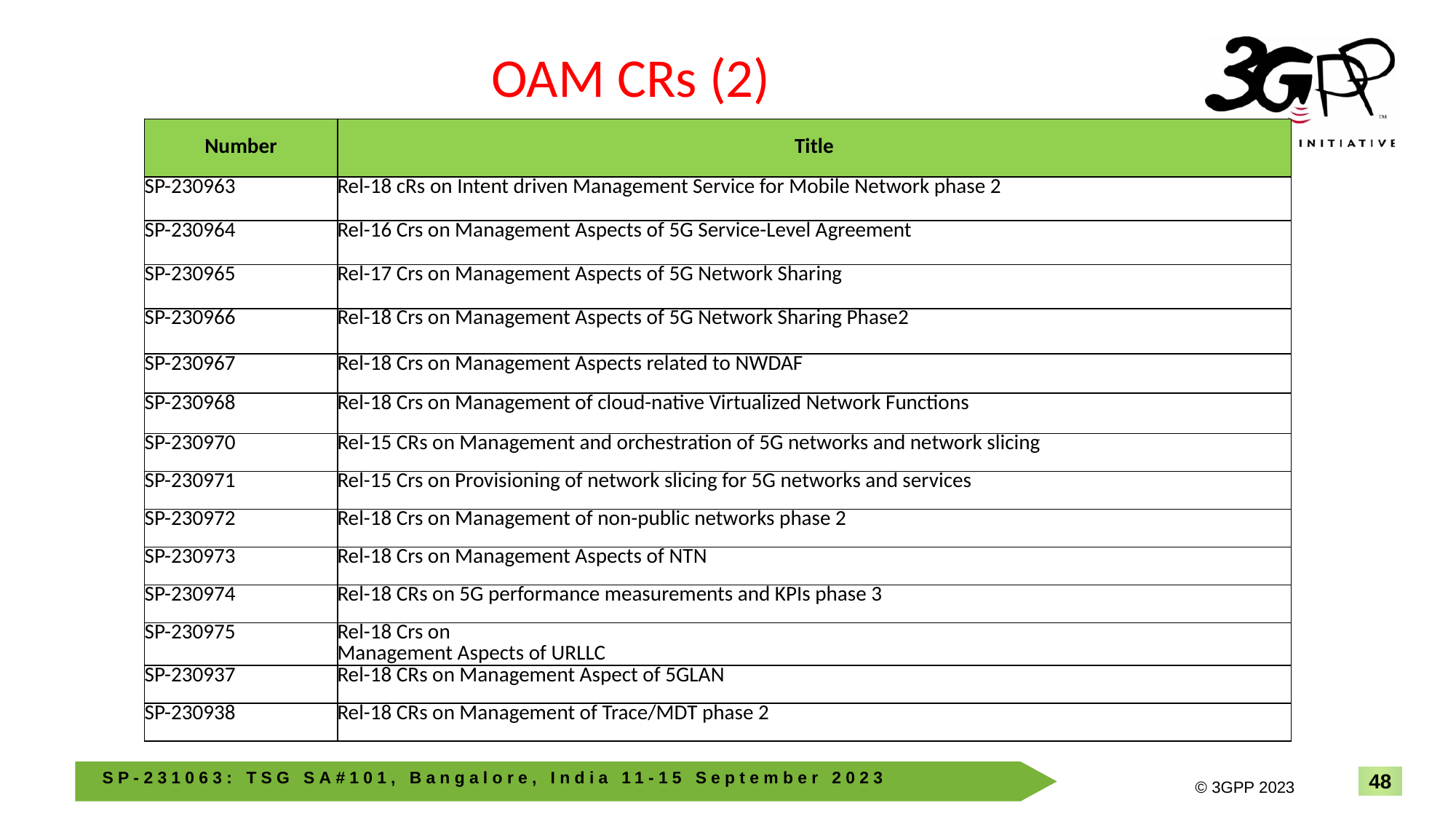

# OAM CRs (2)
| Number | Title |
| --- | --- |
| SP-230963 | Rel-18 cRs on Intent driven Management Service for Mobile Network phase 2 |
| SP-230964 | Rel-16 Crs on Management Aspects of 5G Service-Level Agreement |
| SP-230965 | Rel-17 Crs on Management Aspects of 5G Network Sharing |
| SP-230966 | Rel-18 Crs on Management Aspects of 5G Network Sharing Phase2 |
| SP-230967 | Rel-18 Crs on Management Aspects related to NWDAF |
| SP-230968 | Rel-18 Crs on Management of cloud-native Virtualized Network Functions |
| SP-230970 | Rel-15 CRs on Management and orchestration of 5G networks and network slicing |
| SP-230971 | Rel-15 Crs on Provisioning of network slicing for 5G networks and services |
| SP-230972 | Rel-18 Crs on Management of non-public networks phase 2 |
| SP-230973 | Rel-18 Crs on Management Aspects of NTN |
| SP-230974 | Rel-18 CRs on 5G performance measurements and KPIs phase 3 |
| SP-230975 | Rel-18 Crs on Management Aspects of URLLC |
| SP-230937 | Rel-18 CRs on Management Aspect of 5GLAN |
| SP-230938 | Rel-18 CRs on Management of Trace/MDT phase 2 |